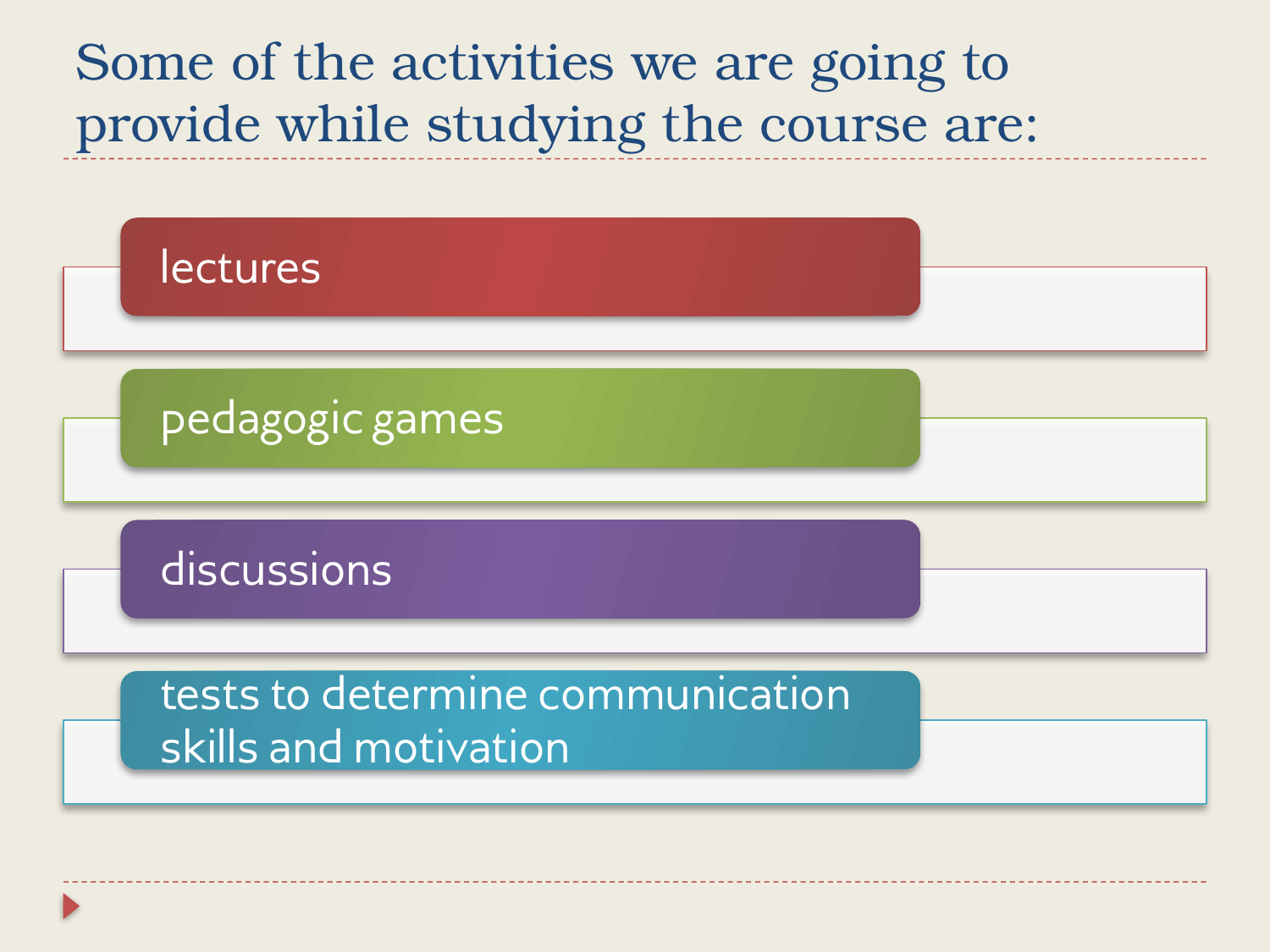

# Some of the activities we are going to provide while studying the course are:
lectures
pedagogic games
discussions
tests to determine communication skills and motivation